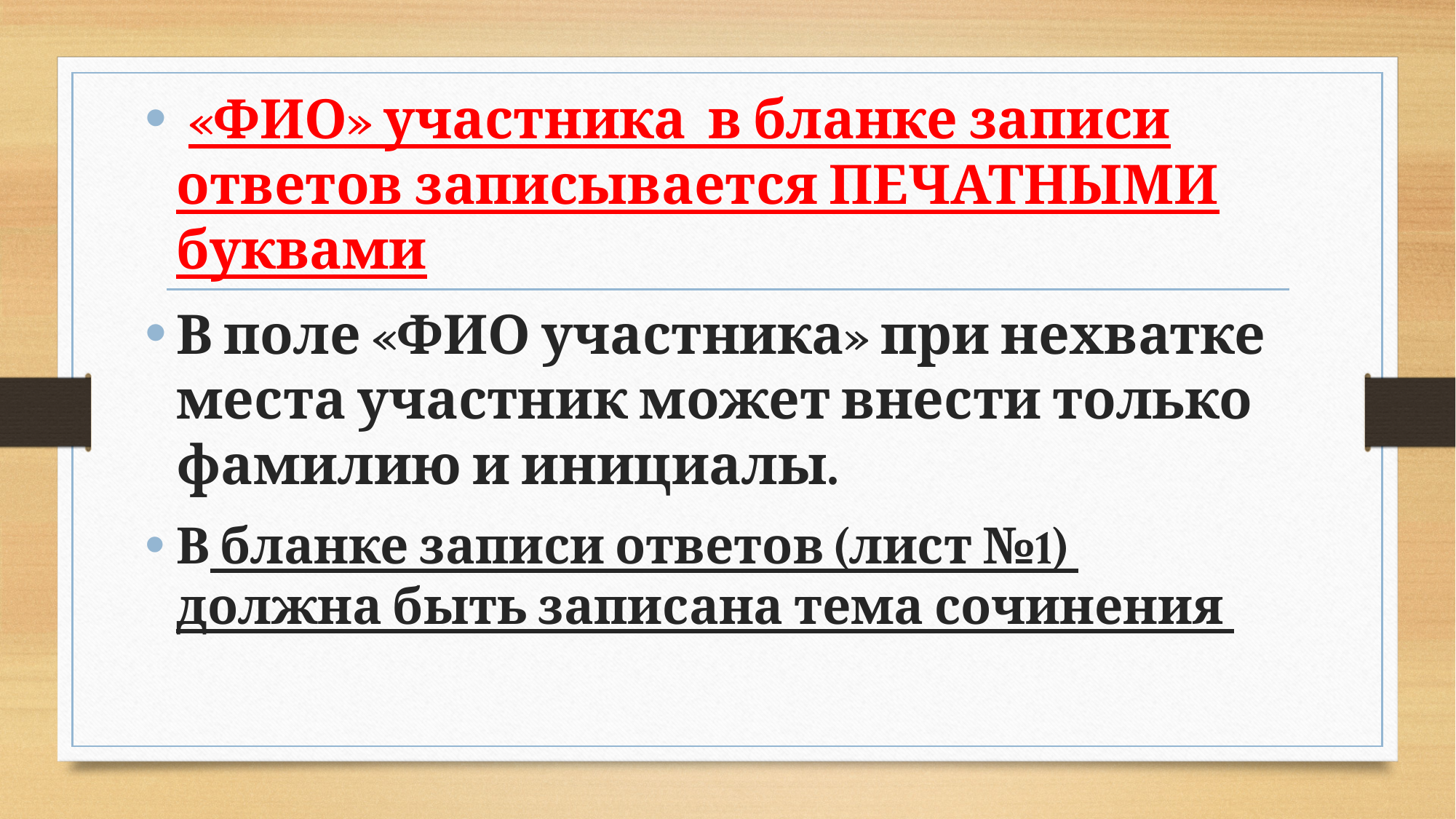

«ФИО» участника  в бланке записи ответов записывается ПЕЧАТНЫМИ буквами
В поле «ФИО участника» при нехватке места участник может внести только фамилию и инициалы.
В бланке записи ответов (лист №1)  должна быть записана тема сочинения